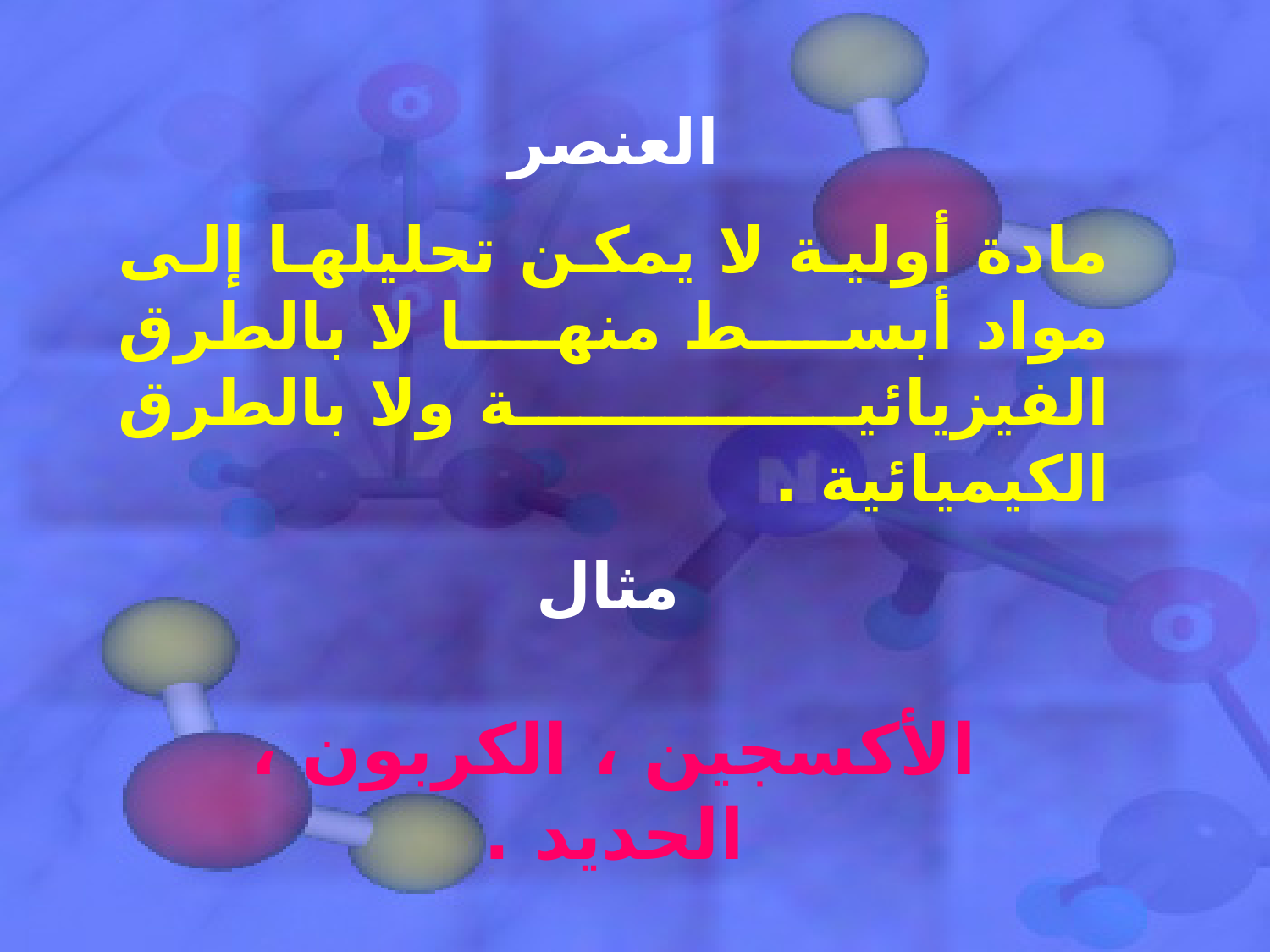

العنصر
مادة أولية لا يمكن تحليلها إلى مواد أبسط منها لا بالطرق الفيزيائية ولا بالطرق الكيميائية .
 مثال
الأكسجين ، الكربون ، الحديد .